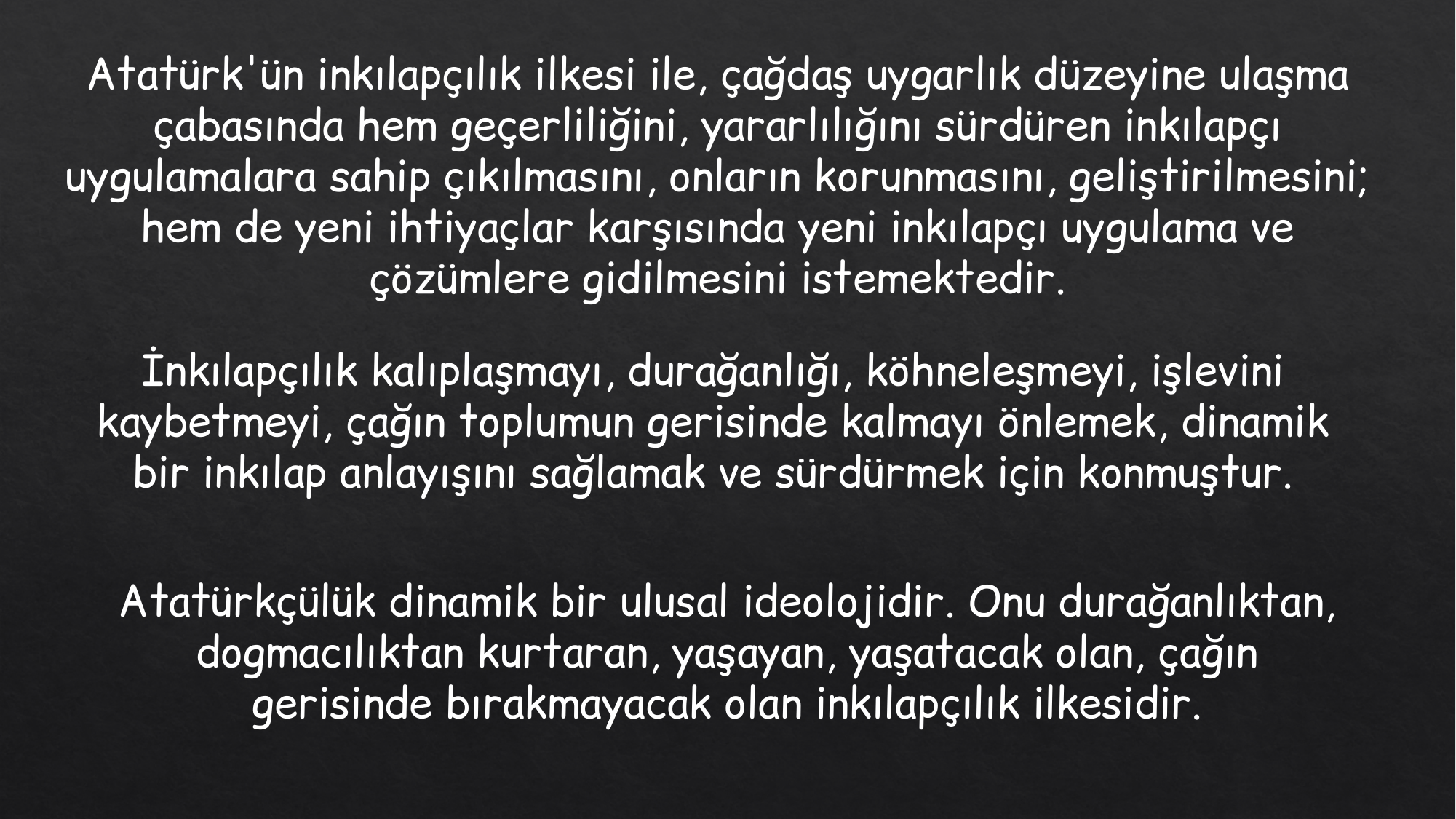

Atatürk'ün inkılapçılık ilkesi ile, çağdaş uygarlık düzeyine ulaşma çabasında hem geçerliliğini, yararlılığını sürdüren inkılapçı uygulamalara sahip çıkılmasını, onların korunmasını, geliştirilmesini; hem de yeni ihtiyaçlar karşısında yeni inkılapçı uygulama ve çözümlere gidilmesini istemektedir.
İnkılapçılık kalıplaşmayı, durağanlığı, köhneleşmeyi, işlevini kaybetmeyi, çağın toplumun gerisinde kalmayı önlemek, dinamik bir inkılap anlayışını sağlamak ve sürdürmek için konmuştur.
Atatürkçülük dinamik bir ulusal ideolojidir. Onu durağanlıktan, dogmacılıktan kurtaran, yaşayan, yaşatacak olan, çağın gerisinde bırakmayacak olan inkılapçılık ilkesidir.